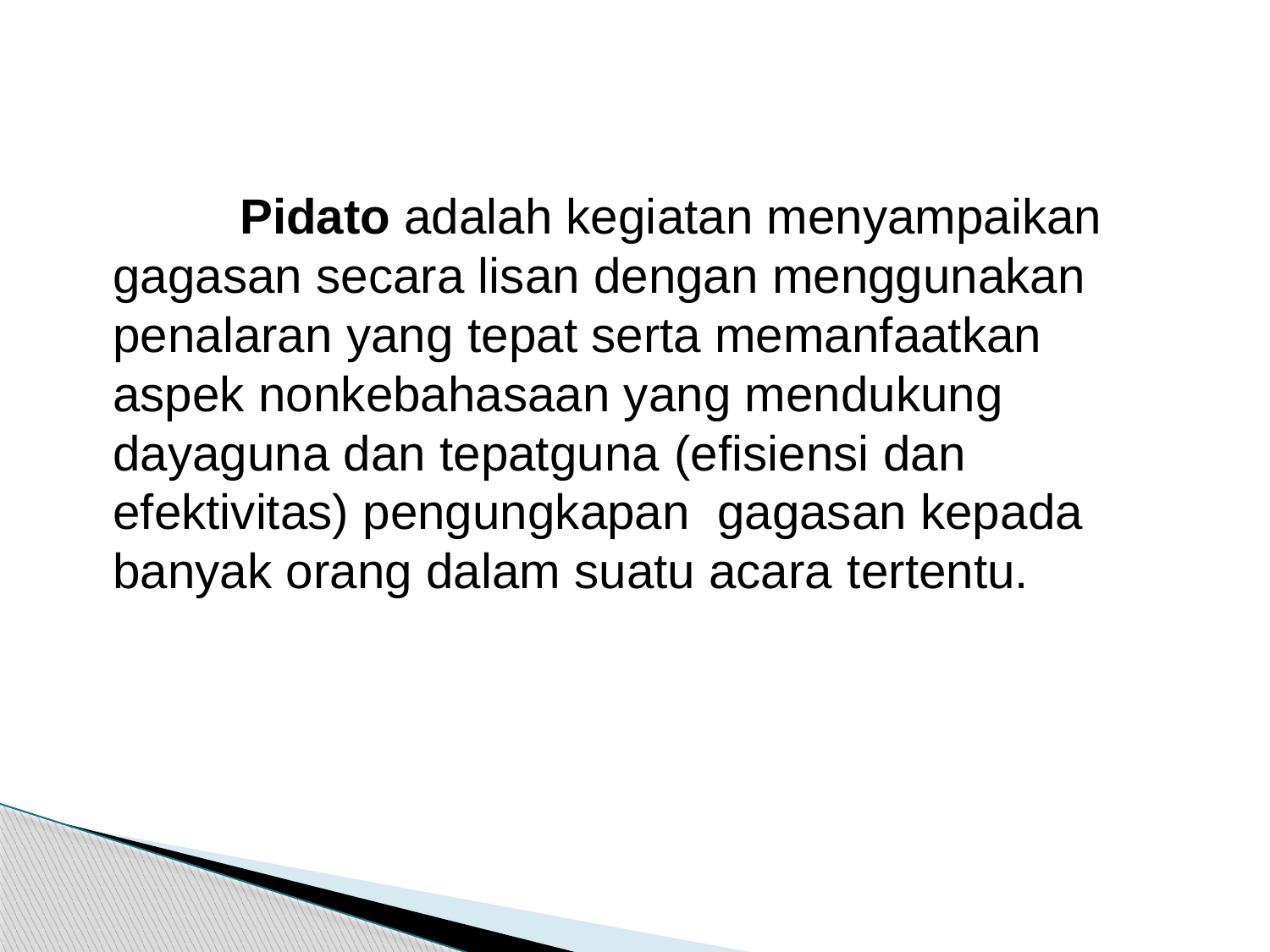

Pidato adalah kegiatan menyampaikan gagasan secara lisan dengan menggunakan penalaran yang tepat serta memanfaatkan aspek nonkebahasaan yang mendukung dayaguna dan tepatguna (efisiensi dan efektivitas) pengungkapan  gagasan kepada banyak orang dalam suatu acara tertentu.